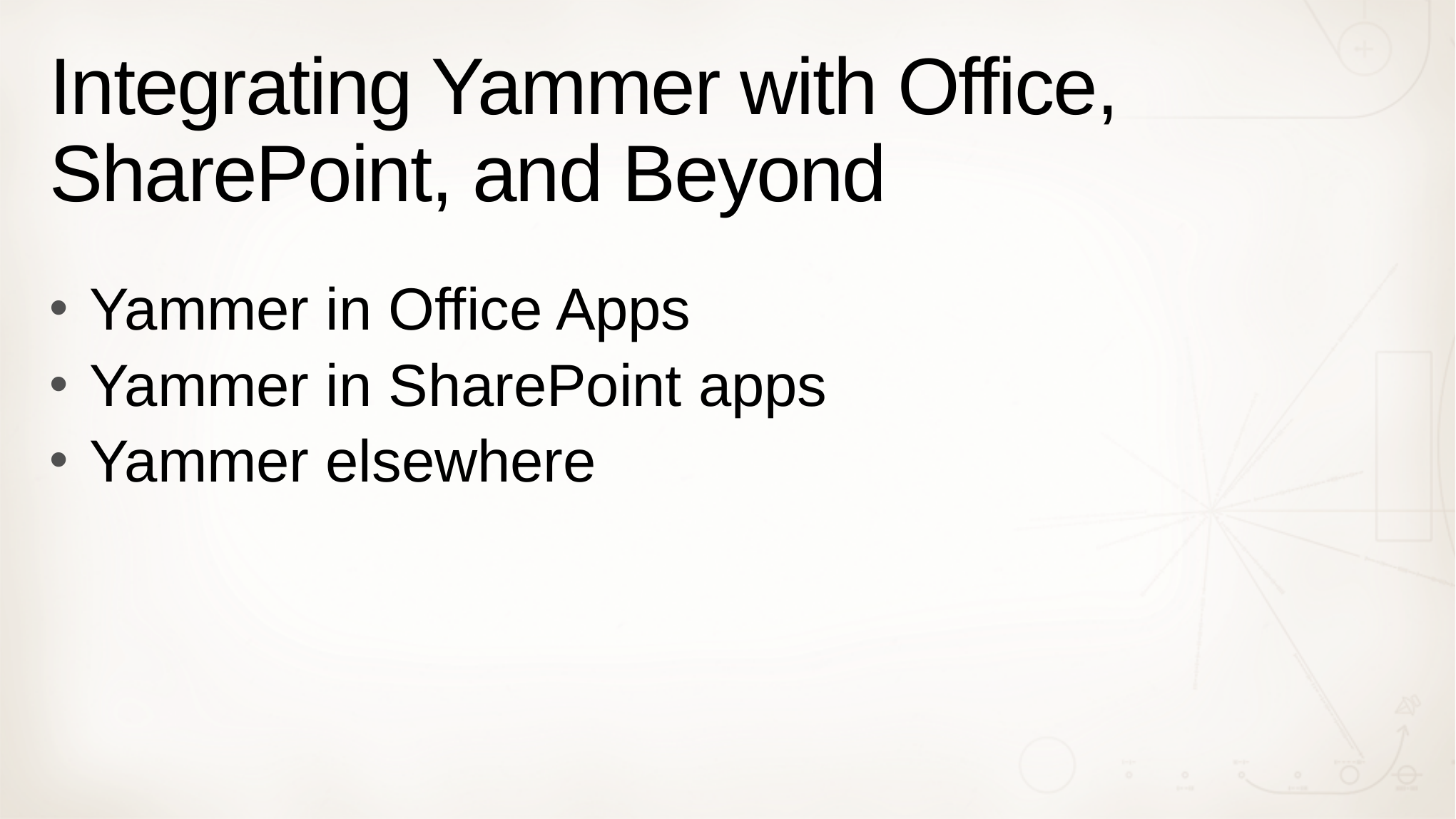

# Integrating Yammer with Office, SharePoint, and Beyond
Yammer in Office Apps
Yammer in SharePoint apps
Yammer elsewhere